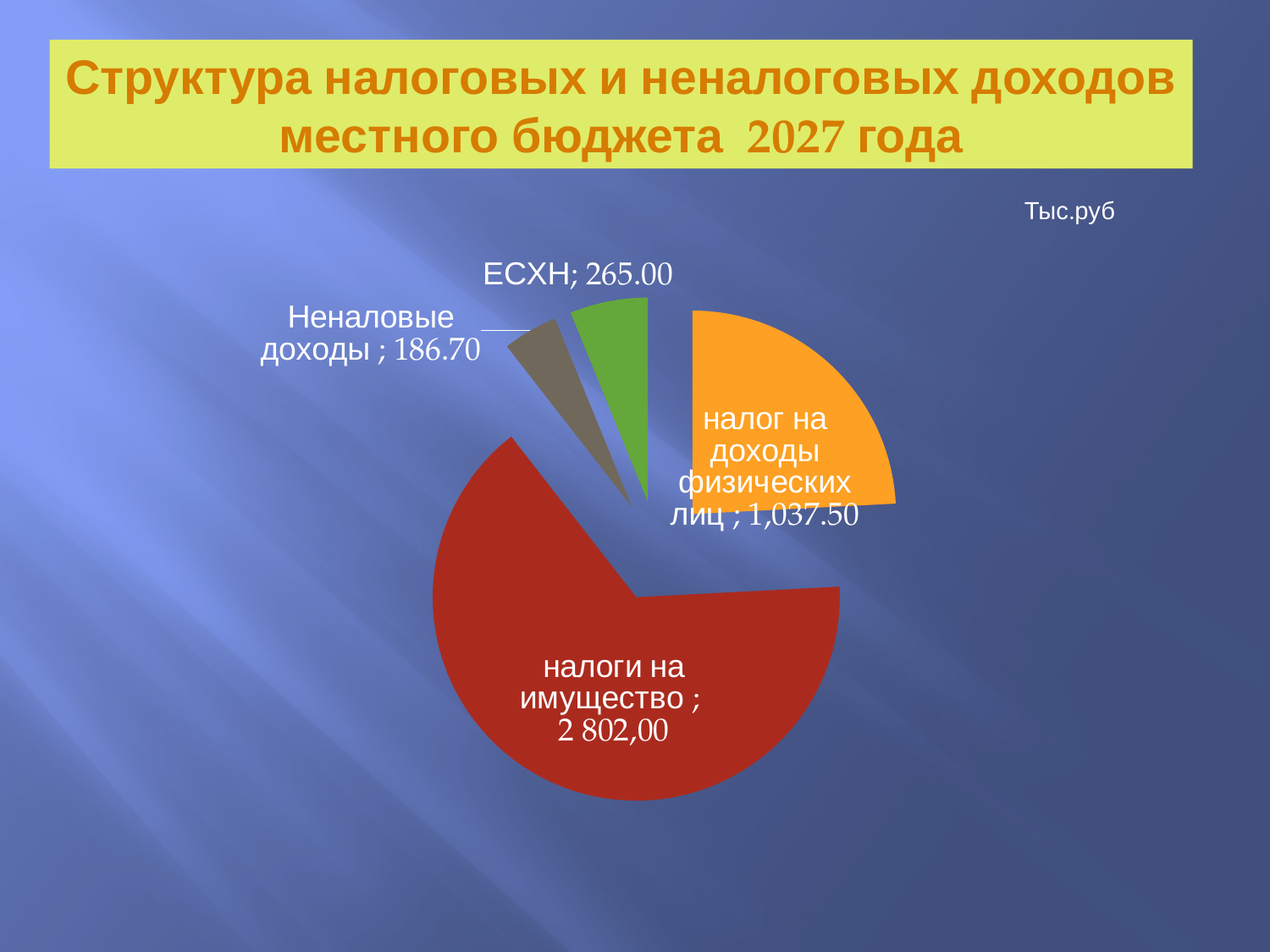

# Структура налоговых и неналоговых доходов местного бюджета  2027 года
Тыс.руб

### Chart

| Category | Столбец1 |
|---|---|
| налог на доходы физических лиц  | 1037.5 |
| налоги на имущество  | 2802.0 |
| Неналовые доходы  | 186.7 |
| ЕСХН | 265.0 |